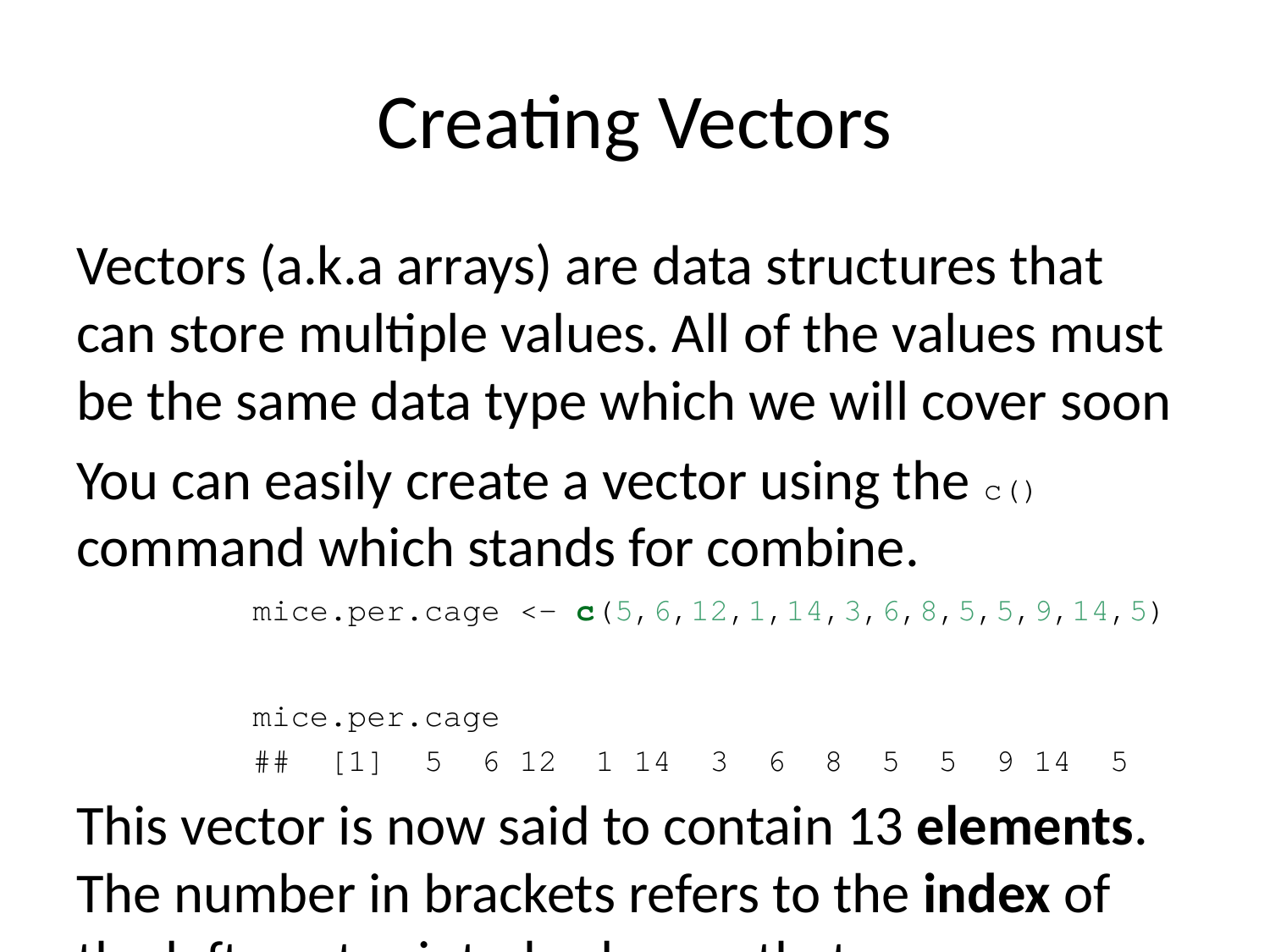

# Creating Vectors
Vectors (a.k.a arrays) are data structures that can store multiple values. All of the values must be the same data type which we will cover soon
You can easily create a vector using the c() command which stands for combine.
mice.per.cage <- c(5,6,12,1,14,3,6,8,5,5,9,14,5)
mice.per.cage
##  [1]  5  6 12  1 14  3  6  8  5  5  9 14  5
This vector is now said to contain 13 elements. The number in brackets refers to the index of the leftmost printed value on that row.